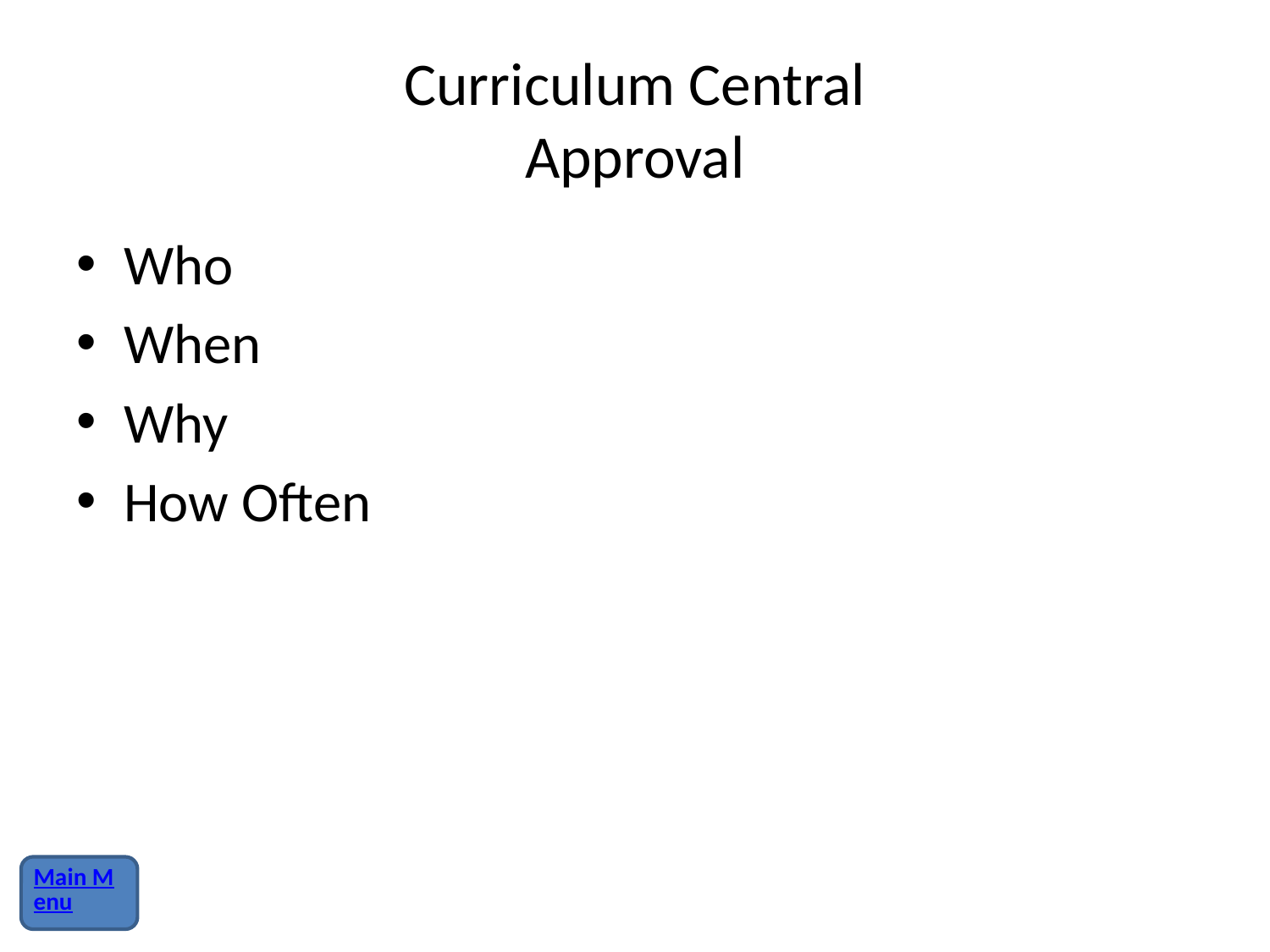

# Curriculum Central Approval
Who
When
Why
How Often
Main Menu
Main Menu